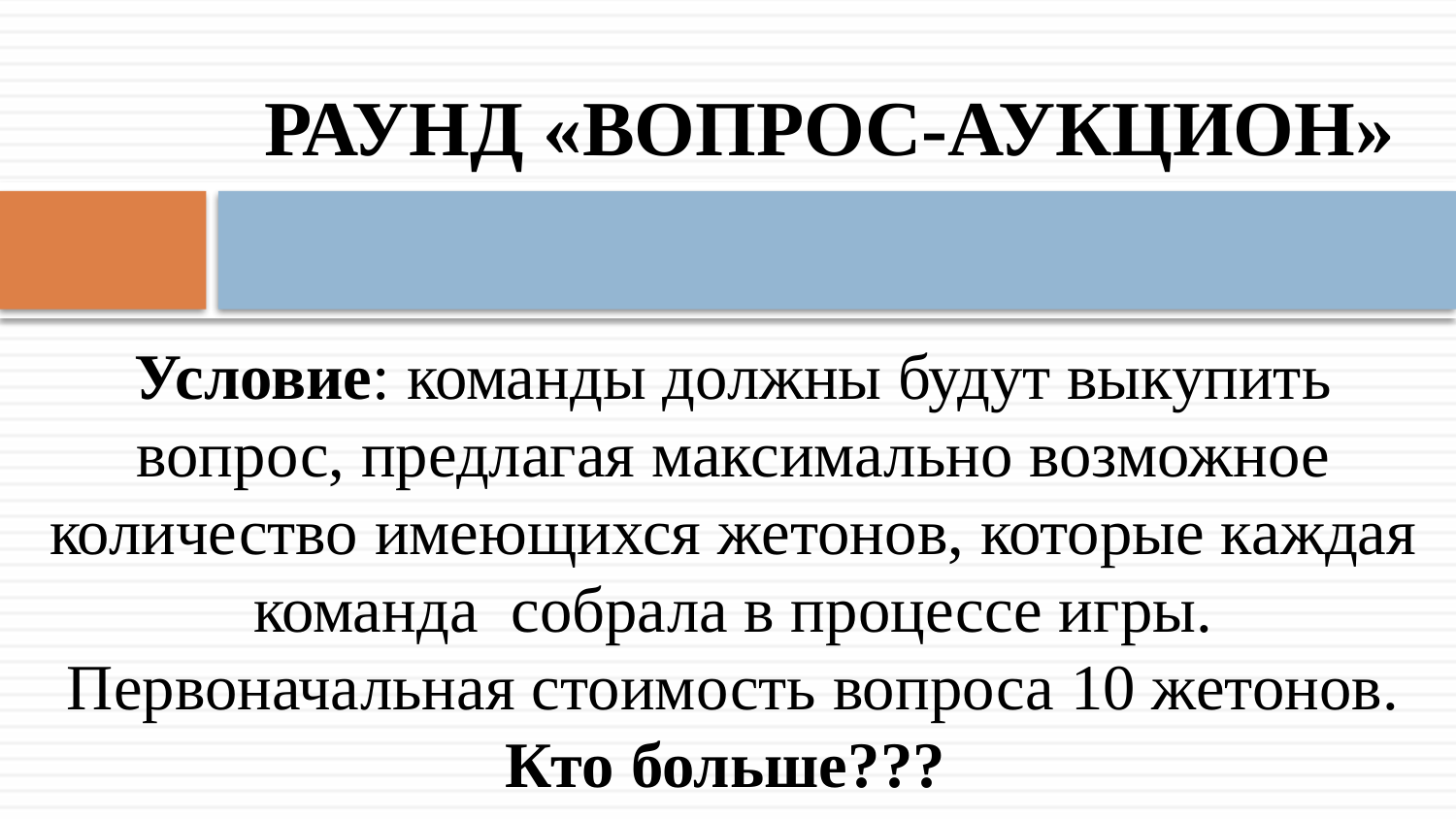

# РАУНД «ВОПРОС-АУКЦИОН»
Условие: команды должны будут выкупить вопрос, предлагая максимально возможное количество имеющихся жетонов, которые каждая команда  собрала в процессе игры. Первоначальная стоимость вопроса 10 жетонов. Кто больше???